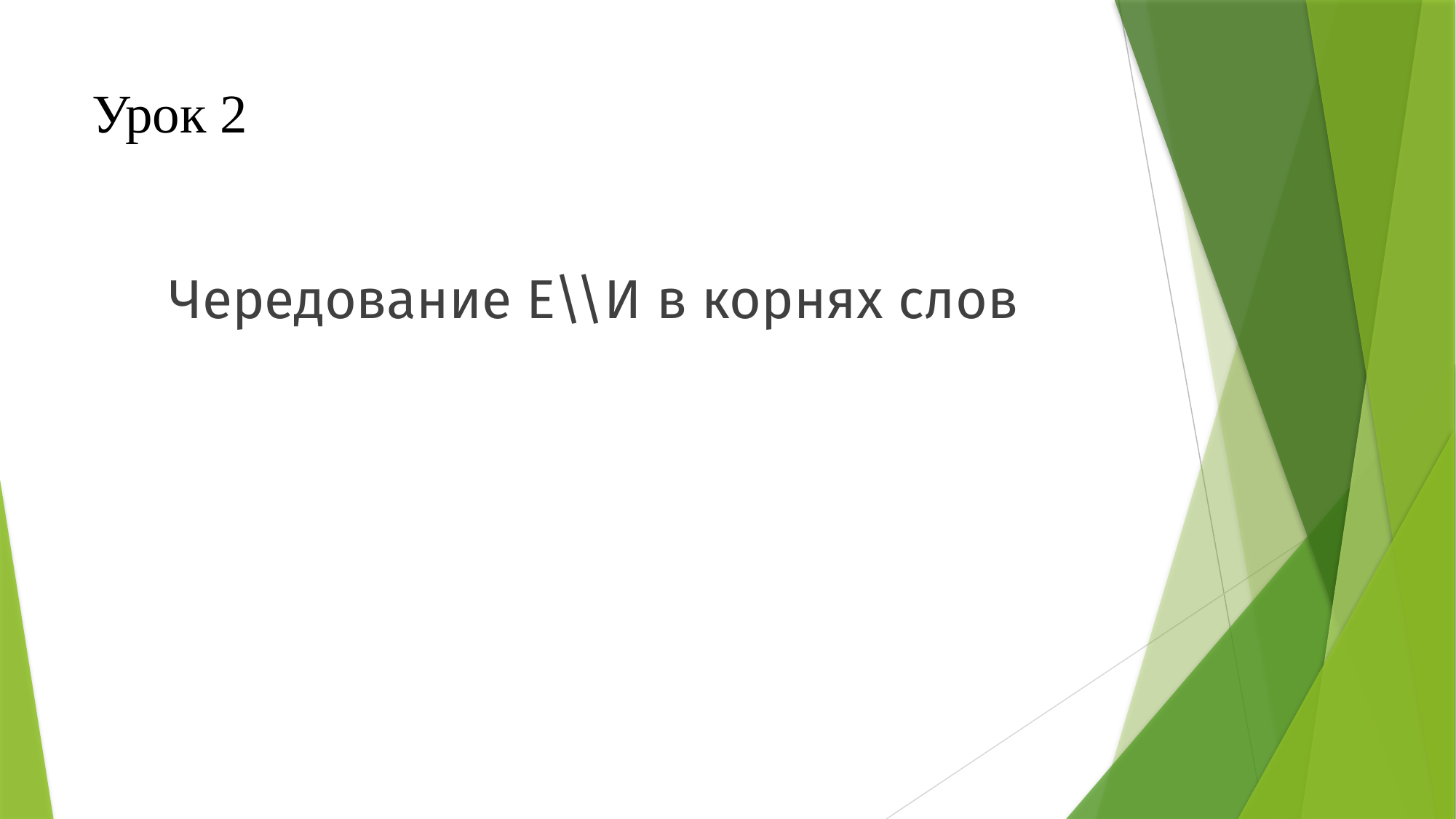

# Урок 2
Чередование Е\\И в корнях слов